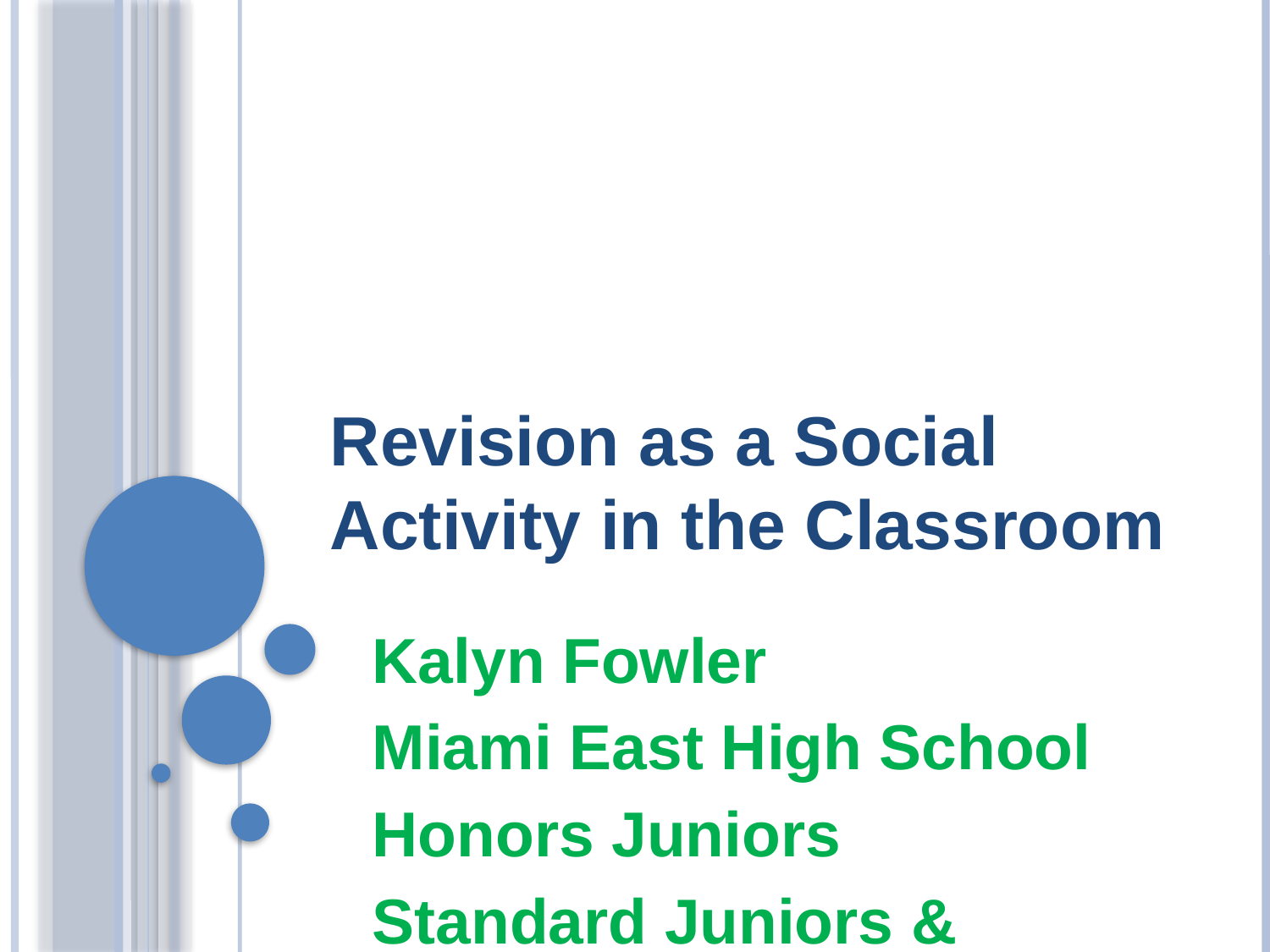

# Revision as a Social Activity in the Classroom
Kalyn Fowler
Miami East High School
Honors Juniors
Standard Juniors & Seniors